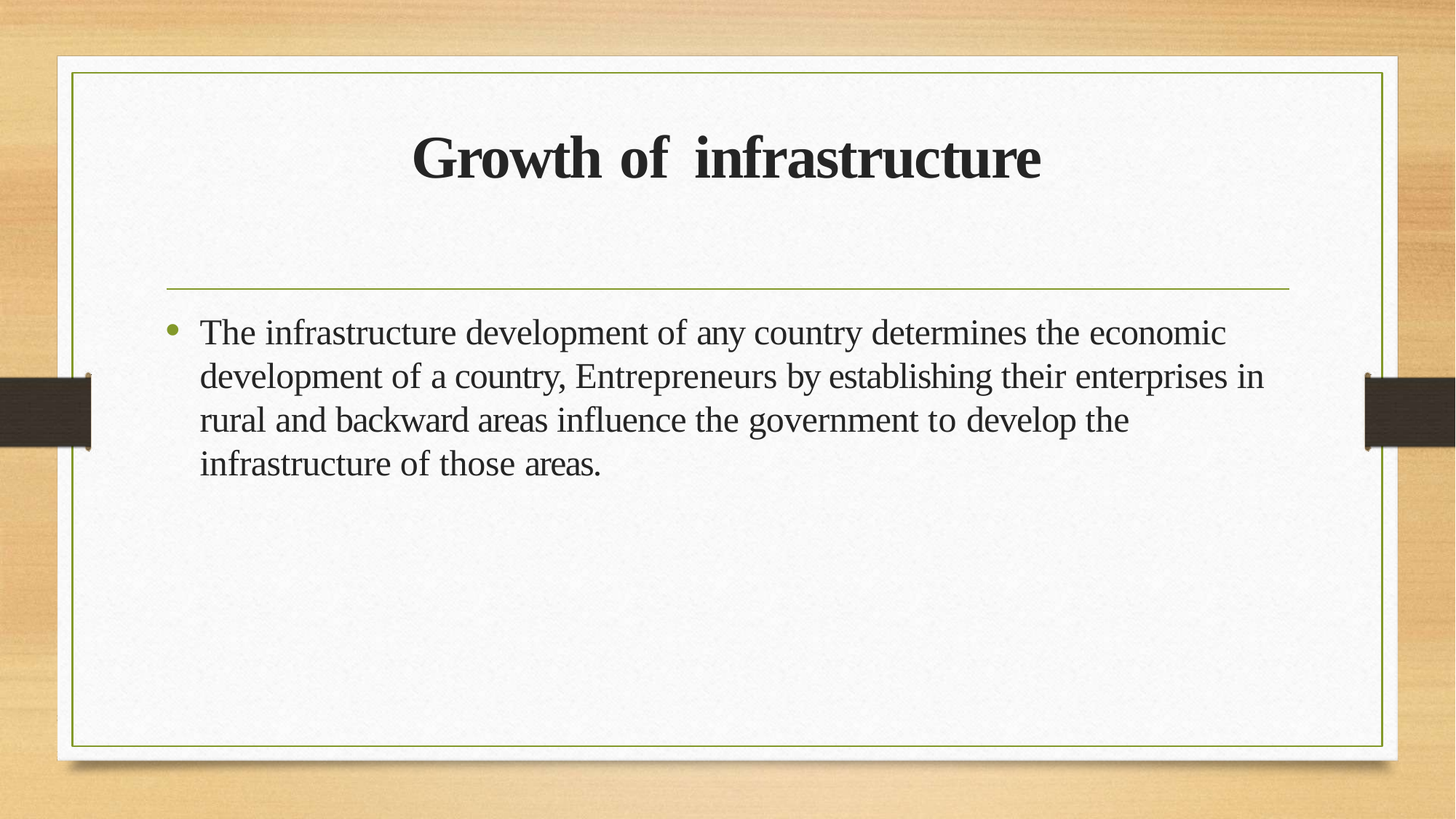

# Growth of	infrastructure
The infrastructure development of any country determines the economic  development of a country, Entrepreneurs by establishing their enterprises in  rural and backward areas influence the government to develop the  infrastructure of those areas.